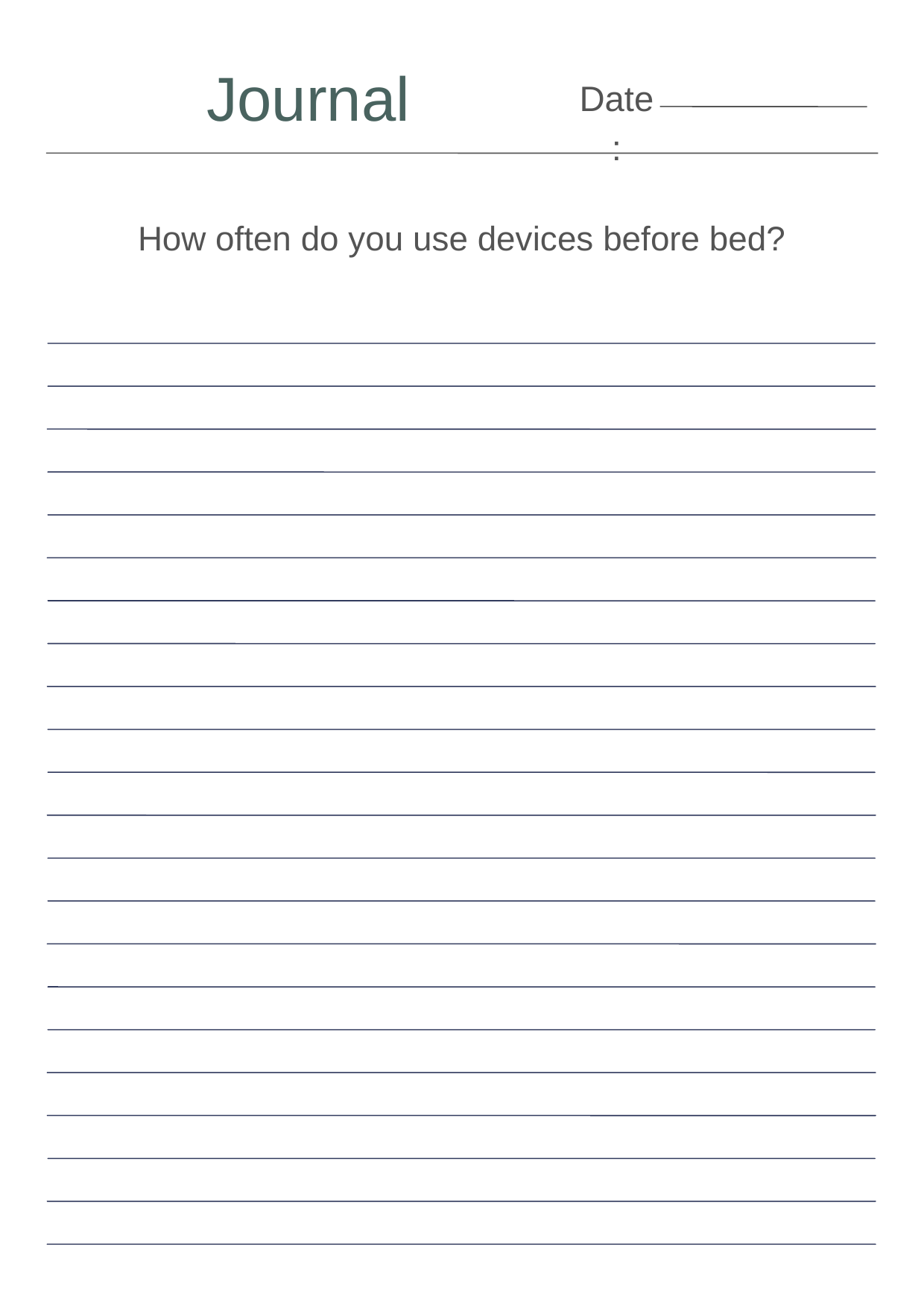

Journal
Date:

How often do you use devices before bed?